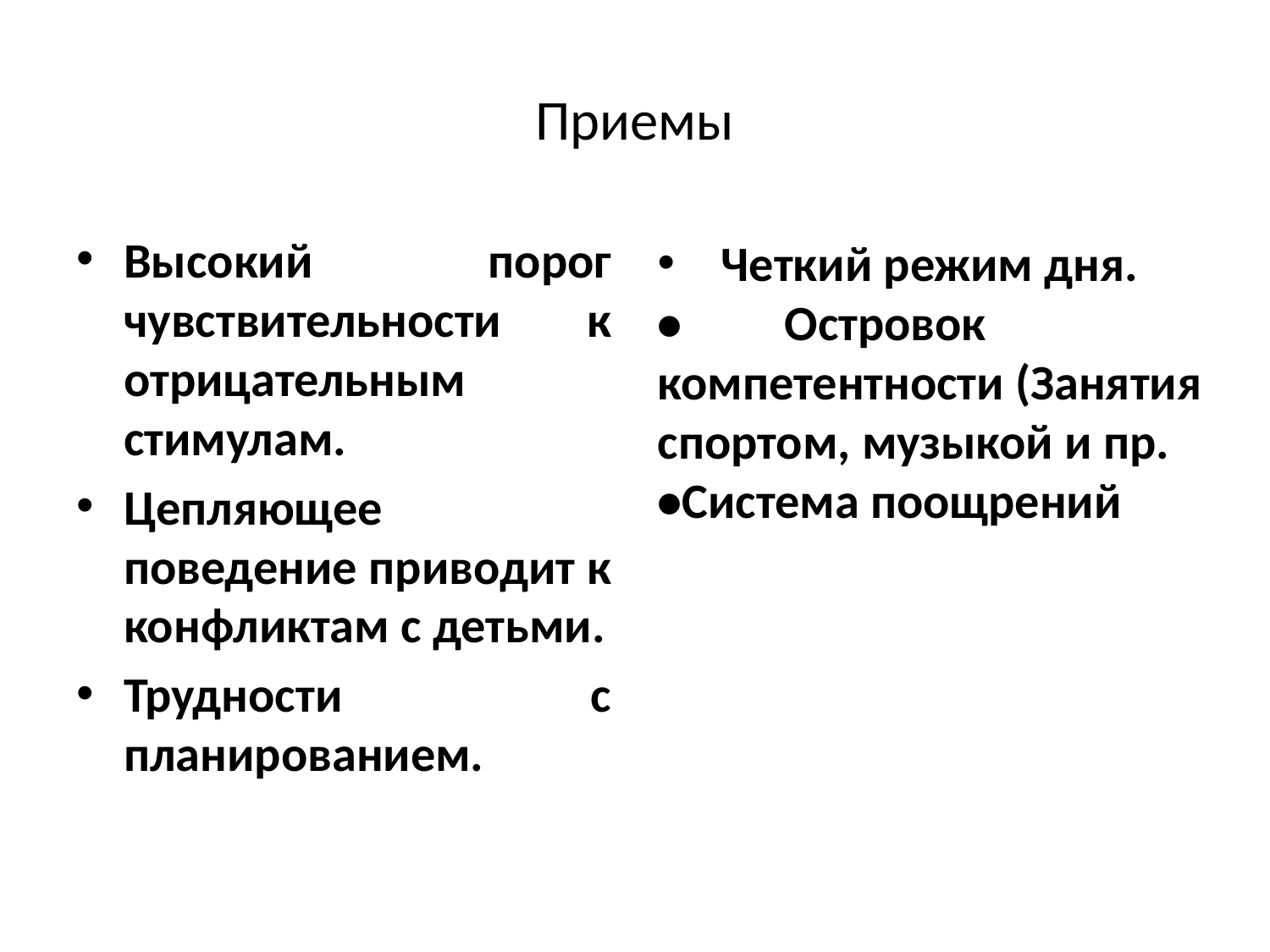

# Приемы
Высокий порог чувствительности к отрицательным стимулам.
Цепляющее поведение приводит к конфликтам с детьми.
Трудности с планированием.

Четкий режим дня.
•	Островок компетентности (Занятия спортом, музыкой и пр.
•Система поощрений